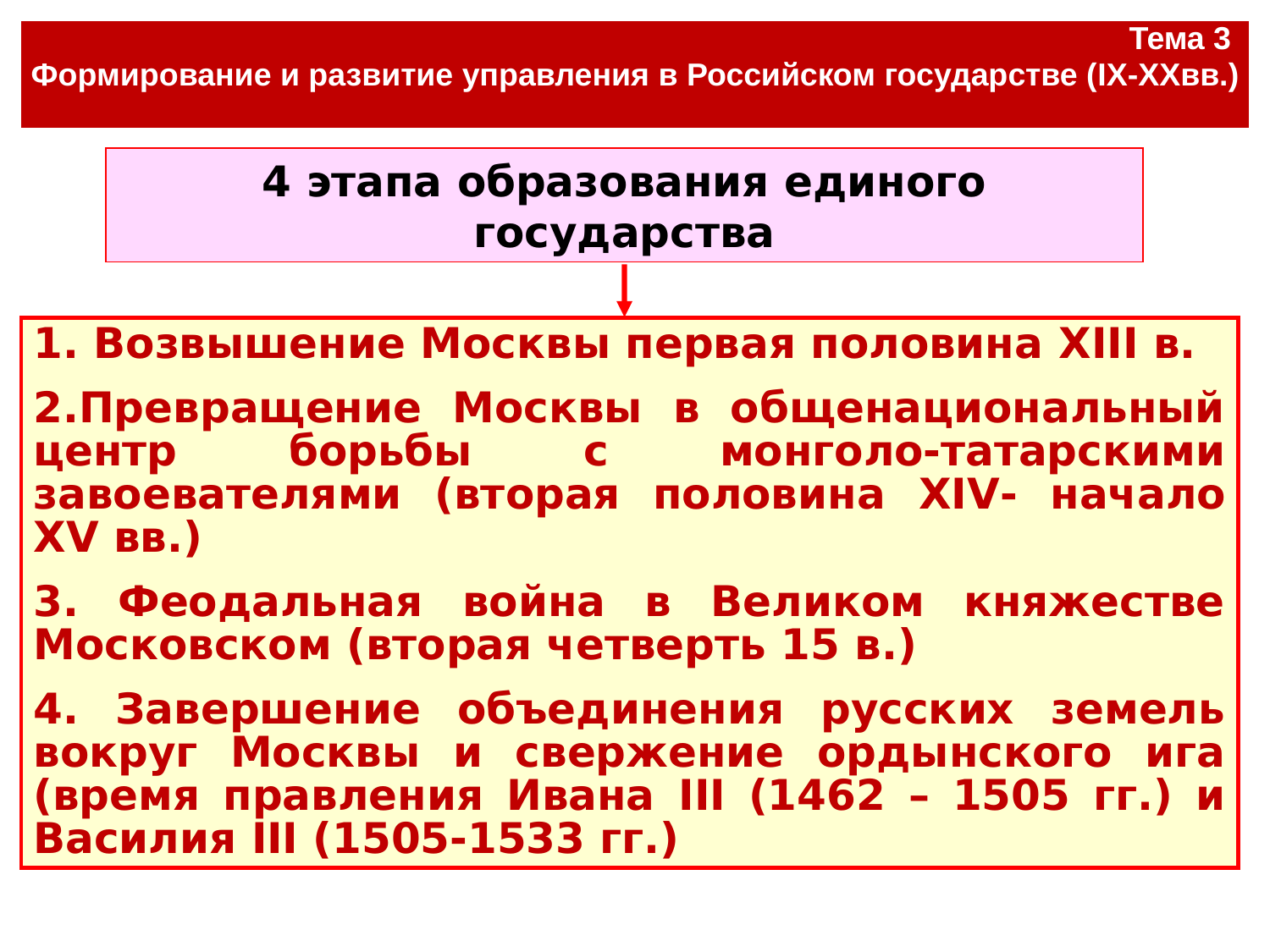

| Тема 3 Формирование и развитие управления в Российском государстве (IX-XXвв.) |
| --- |
#
4 этапа образования единого государства

1. Возвышение Москвы первая половина XIII в.
2.Превращение Москвы в общенациональный центр борьбы с монголо-татарскими завоевателями (вторая половина XIV- начало XV вв.)
3. Феодальная война в Великом княжестве Московском (вторая четверть 15 в.)
4. Завершение объединения русских земель вокруг Москвы и свержение ордынского ига (время правления Ивана III (1462 – 1505 гг.) и Василия III (1505-1533 гг.)